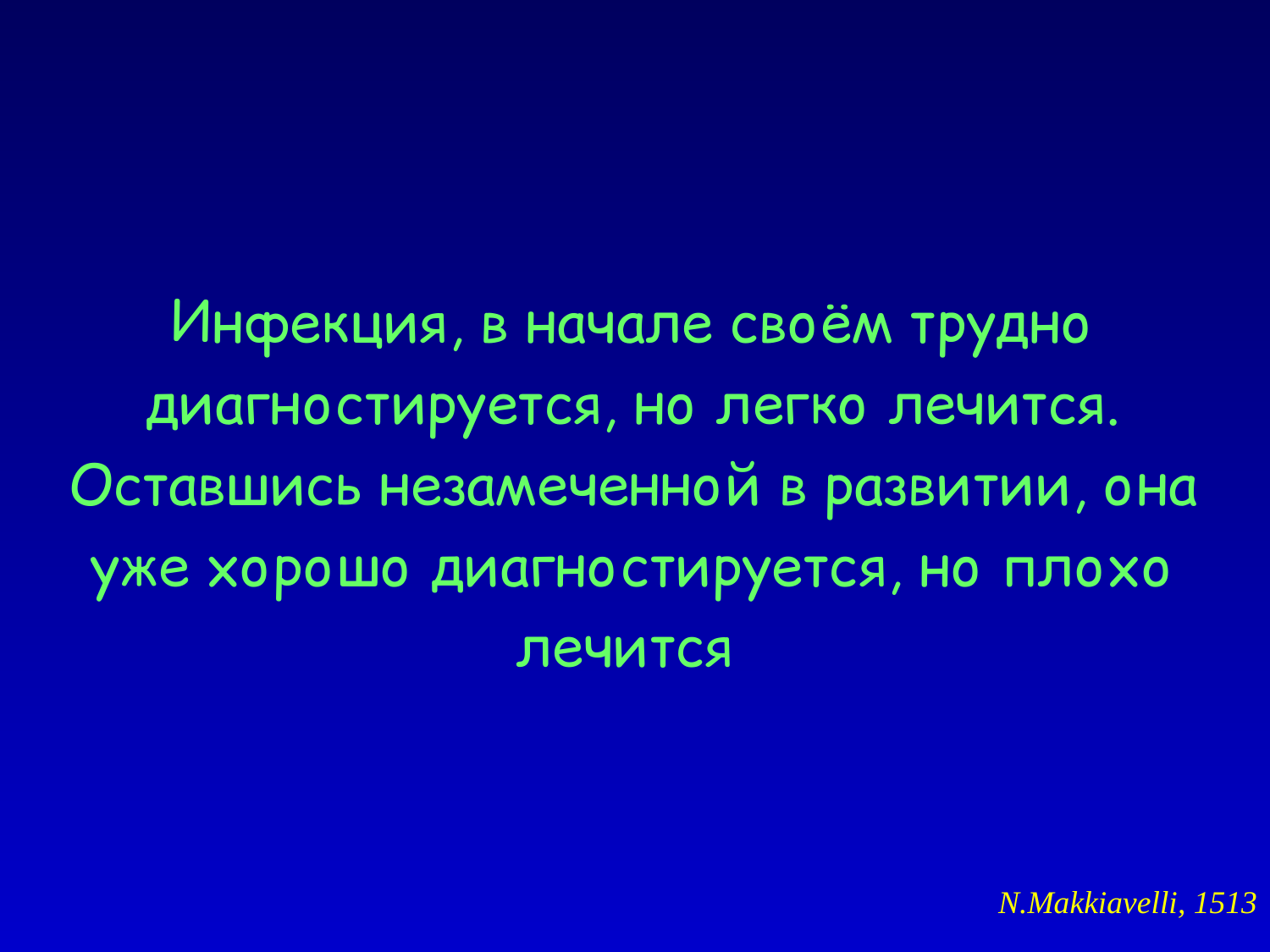

Инфекция, в начале своём трудно диагностируется, но легко лечится. Оставшись незамеченной в развитии, она уже хорошо диагностируется, но плохо лечится
N.Makkiavelli, 1513